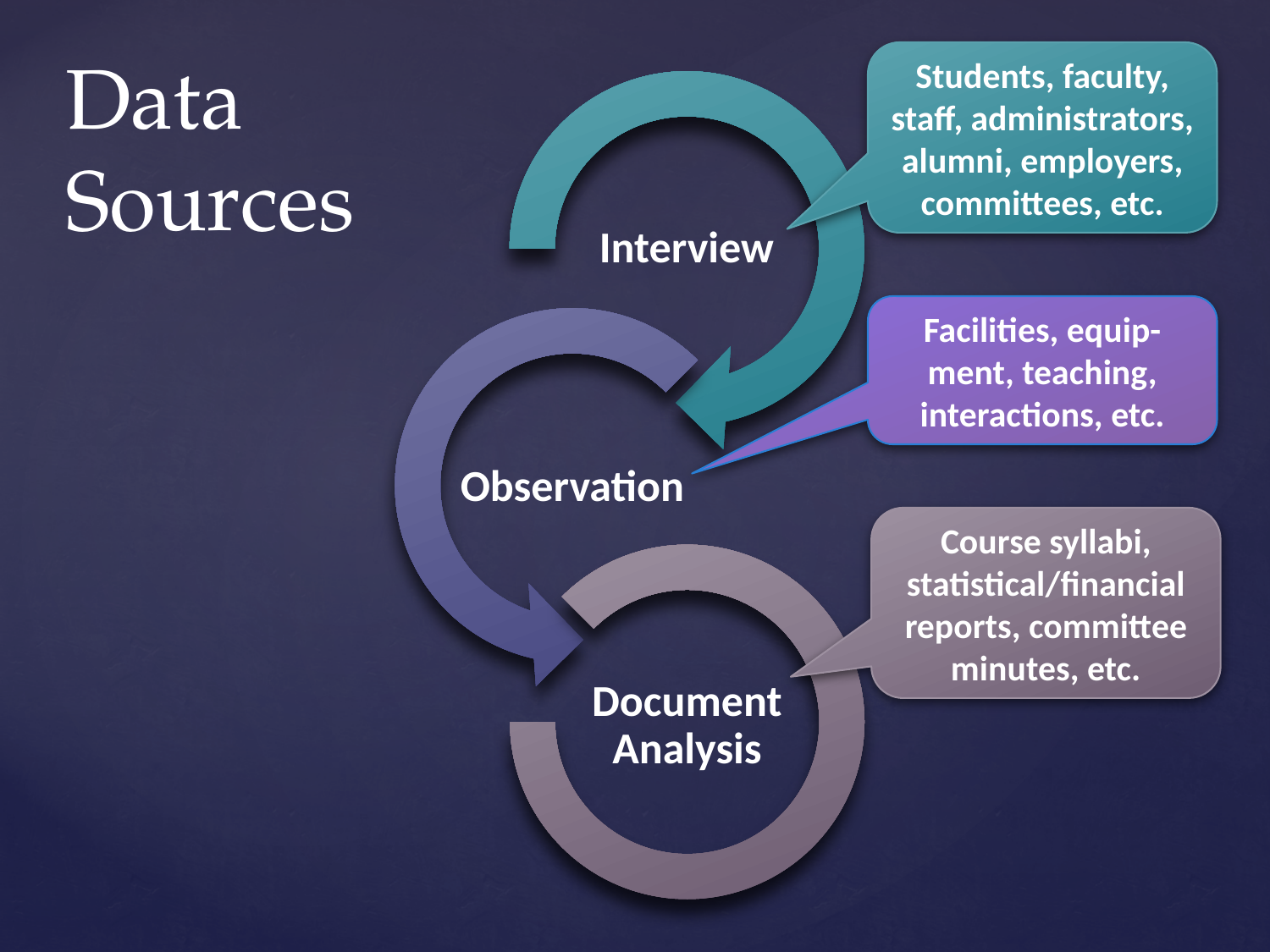

Interview
Observation
Document
Analysis
Students, faculty, staff, administrators, alumni, employers, committees, etc.
# Data Sources
Facilities, equip-ment, teaching, interactions, etc.
Course syllabi, statistical/financial reports, committee minutes, etc.